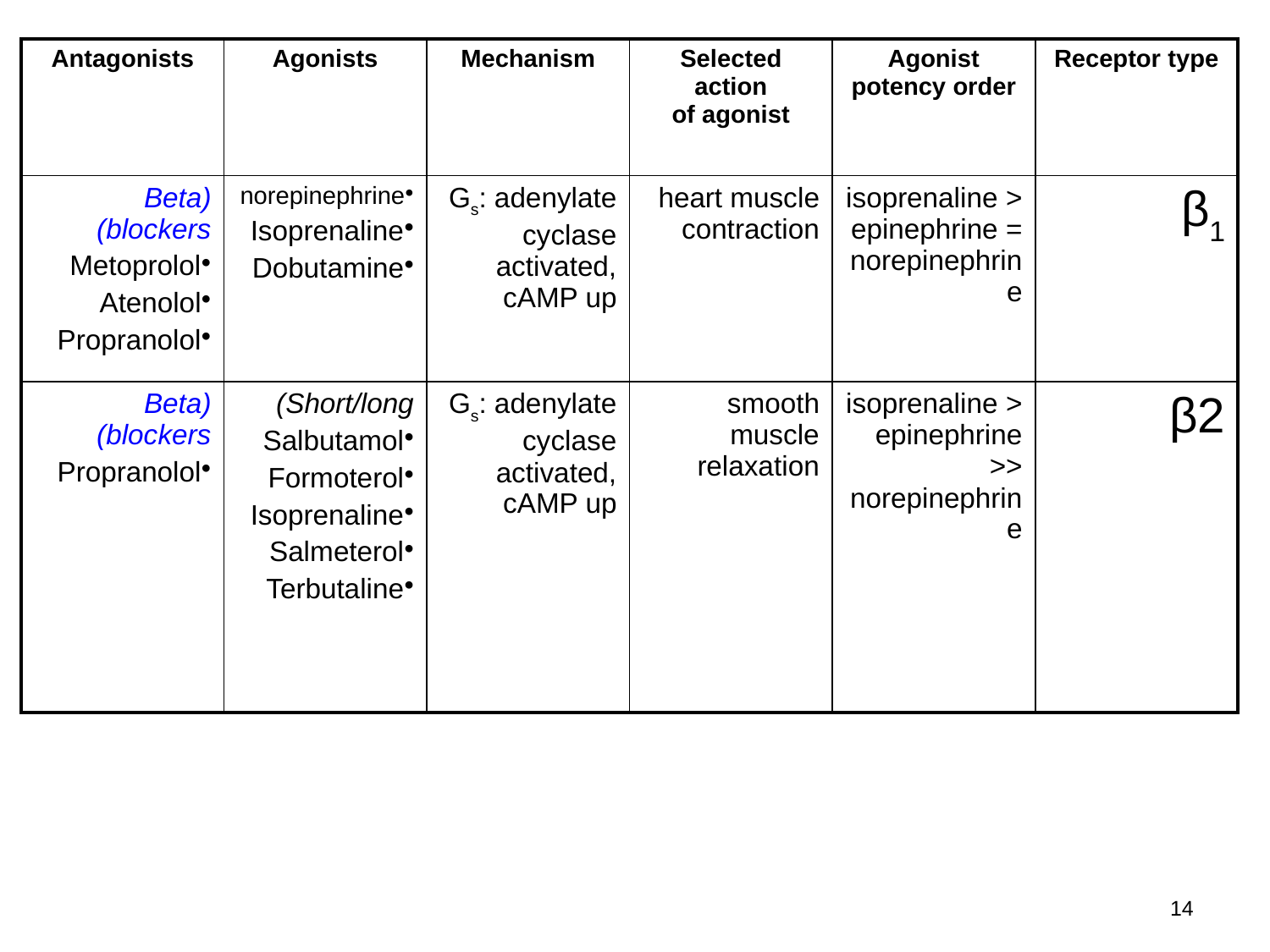

| Antagonists | Agonists | Mechanism | Selected action of agonist | Agonist potency order | Receptor type |
| --- | --- | --- | --- | --- | --- |
| (Beta blockers) Metoprolol Atenolol Propranolol | norepinephrine Isoprenaline Dobutamine | Gs: adenylate cyclase activated, cAMP up | heart muscle contraction | isoprenaline > epinephrine = norepinephrine | β1 |
| (Beta blockers) Propranolol | Short/long) Salbutamol Formoterol Isoprenaline Salmeterol Terbutaline | Gs: adenylate cyclase activated, cAMP up | smooth muscle relaxation | isoprenaline > epinephrine >> norepinephrine | β2 |
14